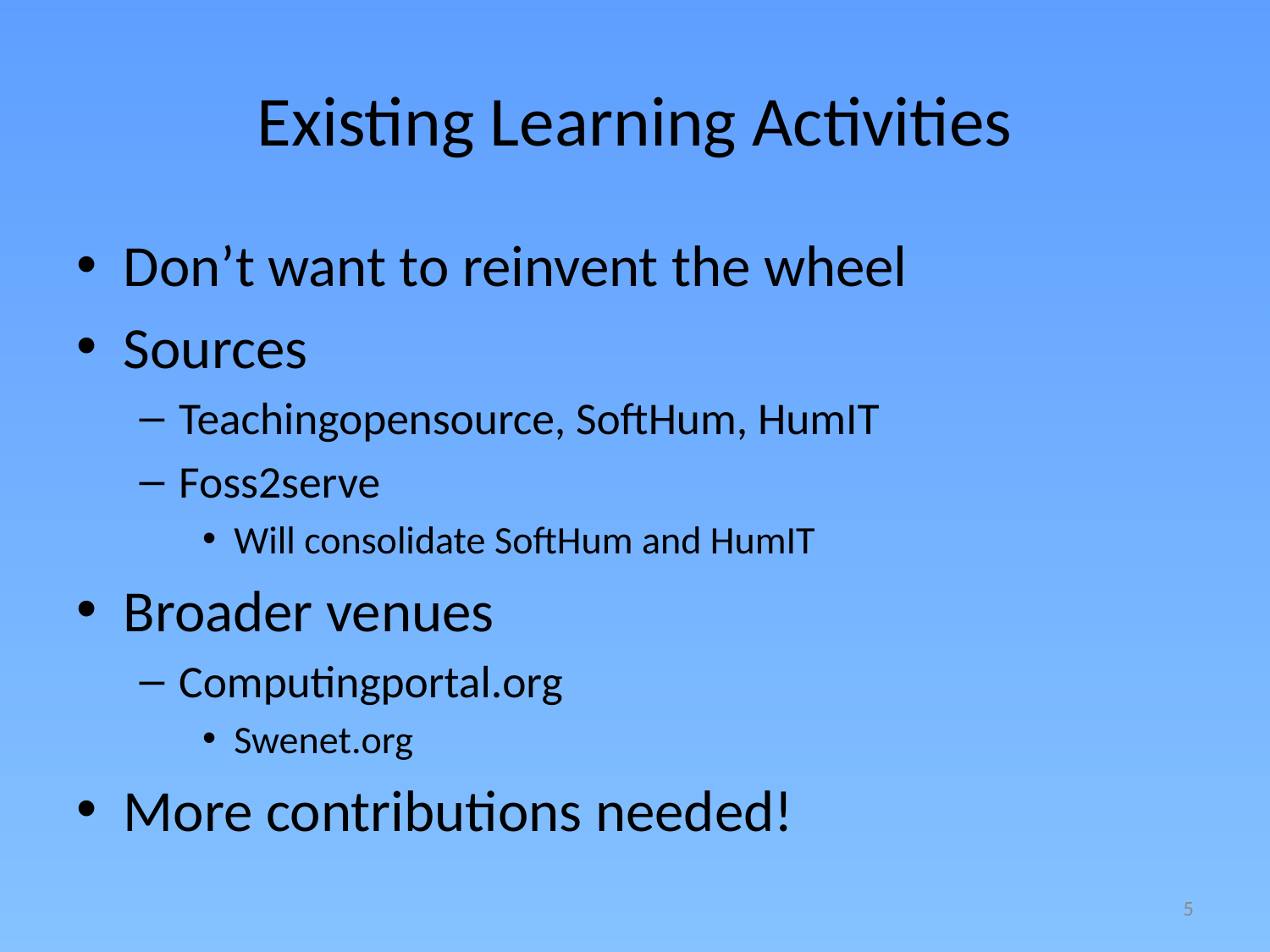

# Existing Learning Activities
Don’t want to reinvent the wheel
Sources
Teachingopensource, SoftHum, HumIT
Foss2serve
Will consolidate SoftHum and HumIT
Broader venues
Computingportal.org
Swenet.org
More contributions needed!
5